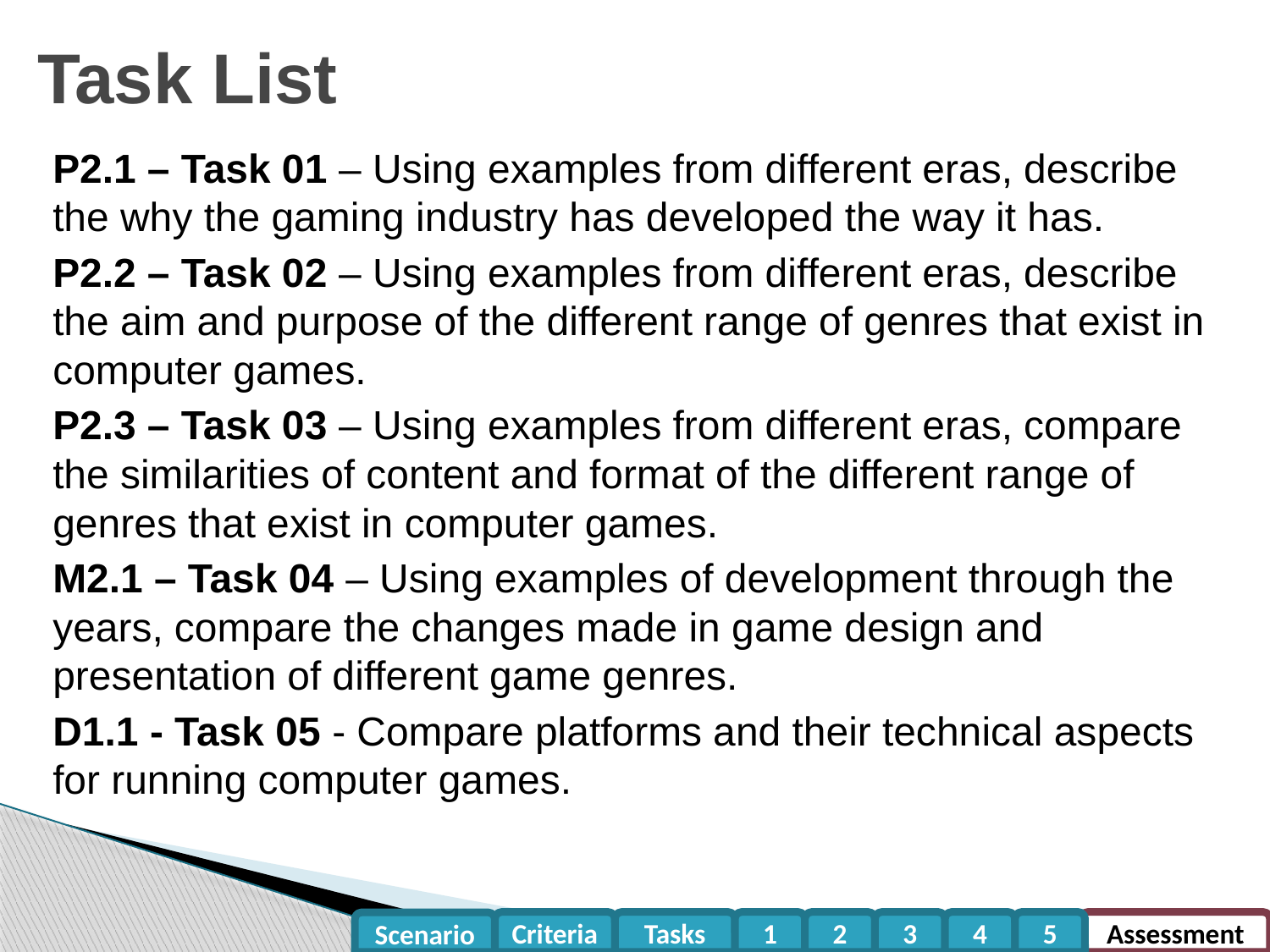

# Task List
P2.1 – Task 01 – Using examples from different eras, describe the why the gaming industry has developed the way it has.
P2.2 – Task 02 – Using examples from different eras, describe the aim and purpose of the different range of genres that exist in computer games.
P2.3 – Task 03 – Using examples from different eras, compare the similarities of content and format of the different range of genres that exist in computer games.
M2.1 – Task 04 – Using examples of development through the years, compare the changes made in game design and presentation of different game genres.
D1.1 - Task 05 - Compare platforms and their technical aspects for running computer games.
Criteria
Tasks
1
2
3
4
5
Assessment
Scenario